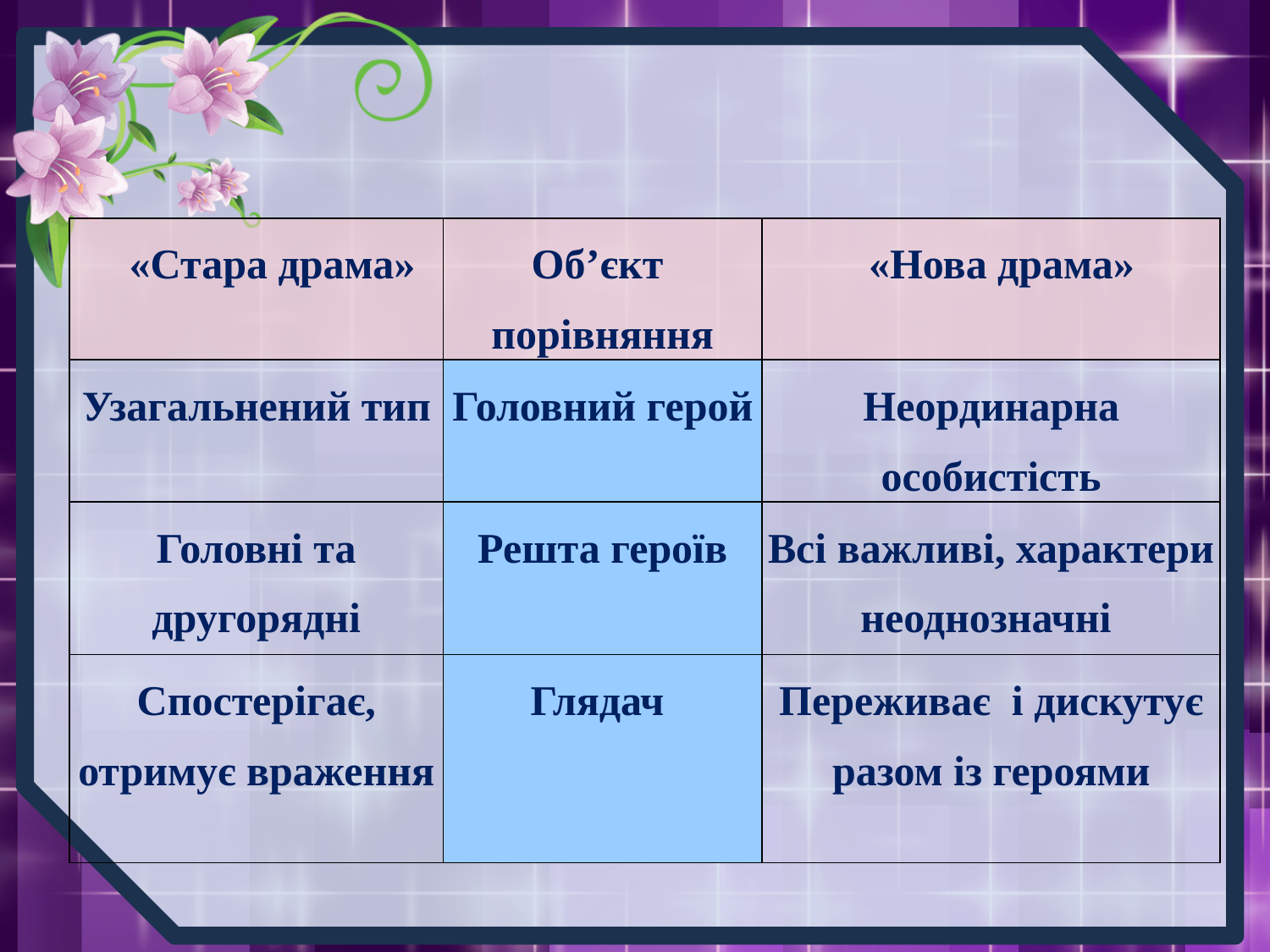

| «Стара драма» | Об’єкт порівняння | «Нова драма» |
| --- | --- | --- |
| Узагальнений тип | Головний герой | Неординарна особистість |
| Головні та другорядні | Решта героїв | Всі важливі, характери неоднозначні |
| Спостерігає, отримує враження | Глядач | Переживає і дискутує разом із героями |